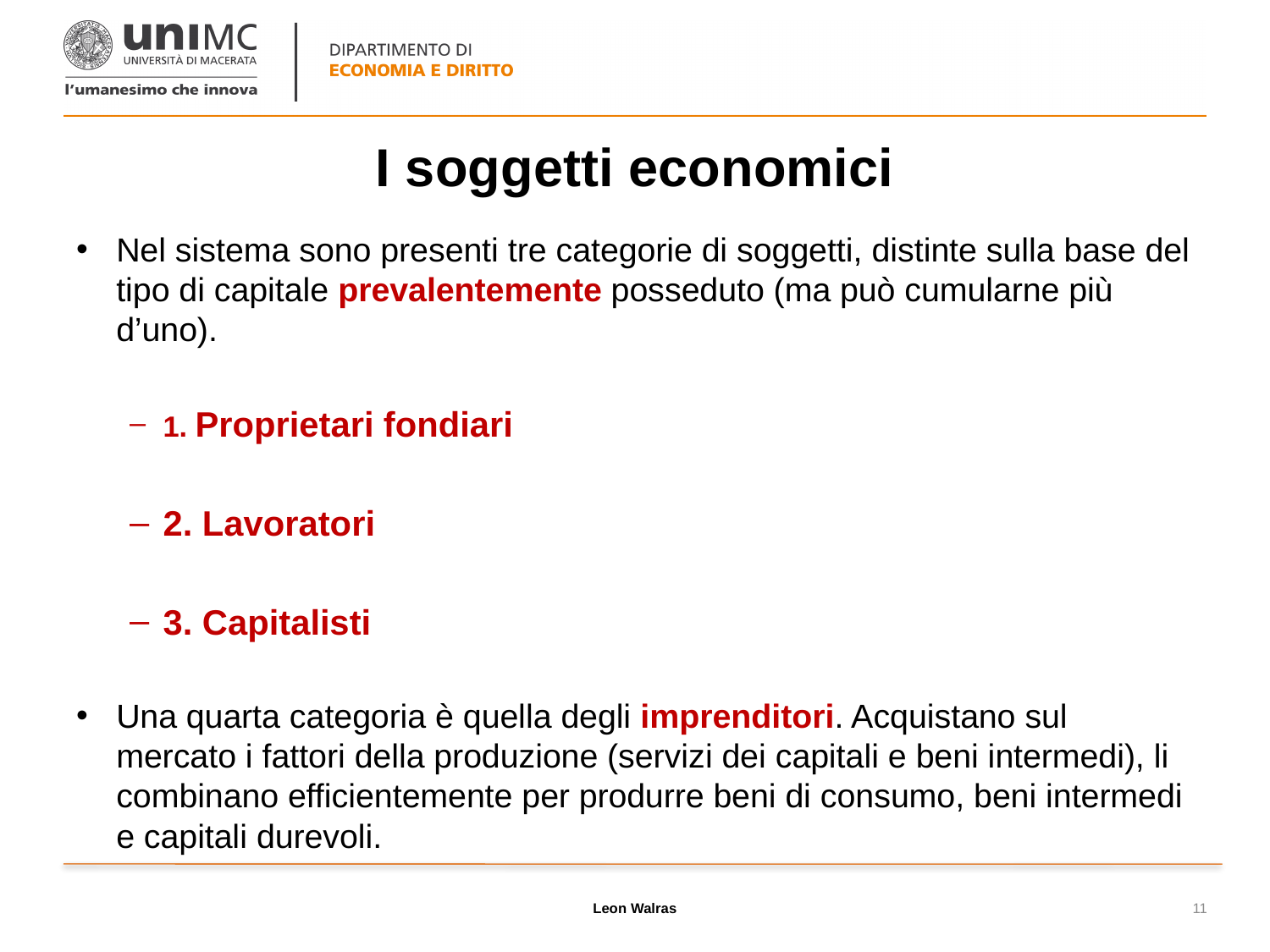

# I soggetti economici
Nel sistema sono presenti tre categorie di soggetti, distinte sulla base del tipo di capitale prevalentemente posseduto (ma può cumularne più d’uno).

1. Proprietari fondiari

2. Lavoratori

3. Capitalisti

Una quarta categoria è quella degli imprenditori. Acquistano sul mercato i fattori della produzione (servizi dei capitali e beni intermedi), li combinano efficientemente per produrre beni di consumo, beni intermedi e capitali durevoli.
Leon Walras
11